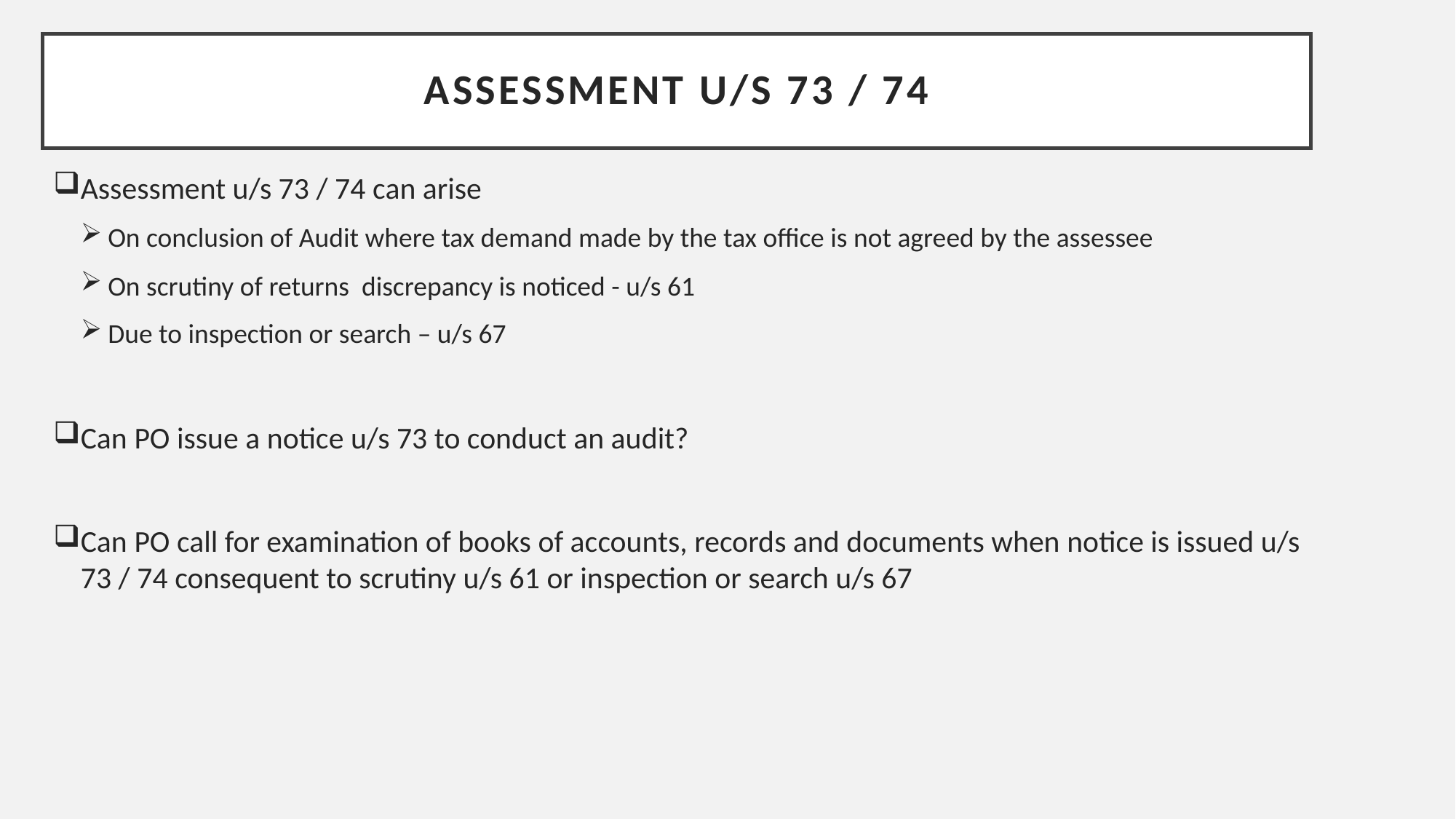

# Assessment u/s 73 / 74
Assessment u/s 73 / 74 can arise
On conclusion of Audit where tax demand made by the tax office is not agreed by the assessee
On scrutiny of returns  discrepancy is noticed - u/s 61
Due to inspection or search – u/s 67

Can PO issue a notice u/s 73 to conduct an audit?

Can PO call for examination of books of accounts, records and documents when notice is issued u/s 73 / 74 consequent to scrutiny u/s 61 or inspection or search u/s 67